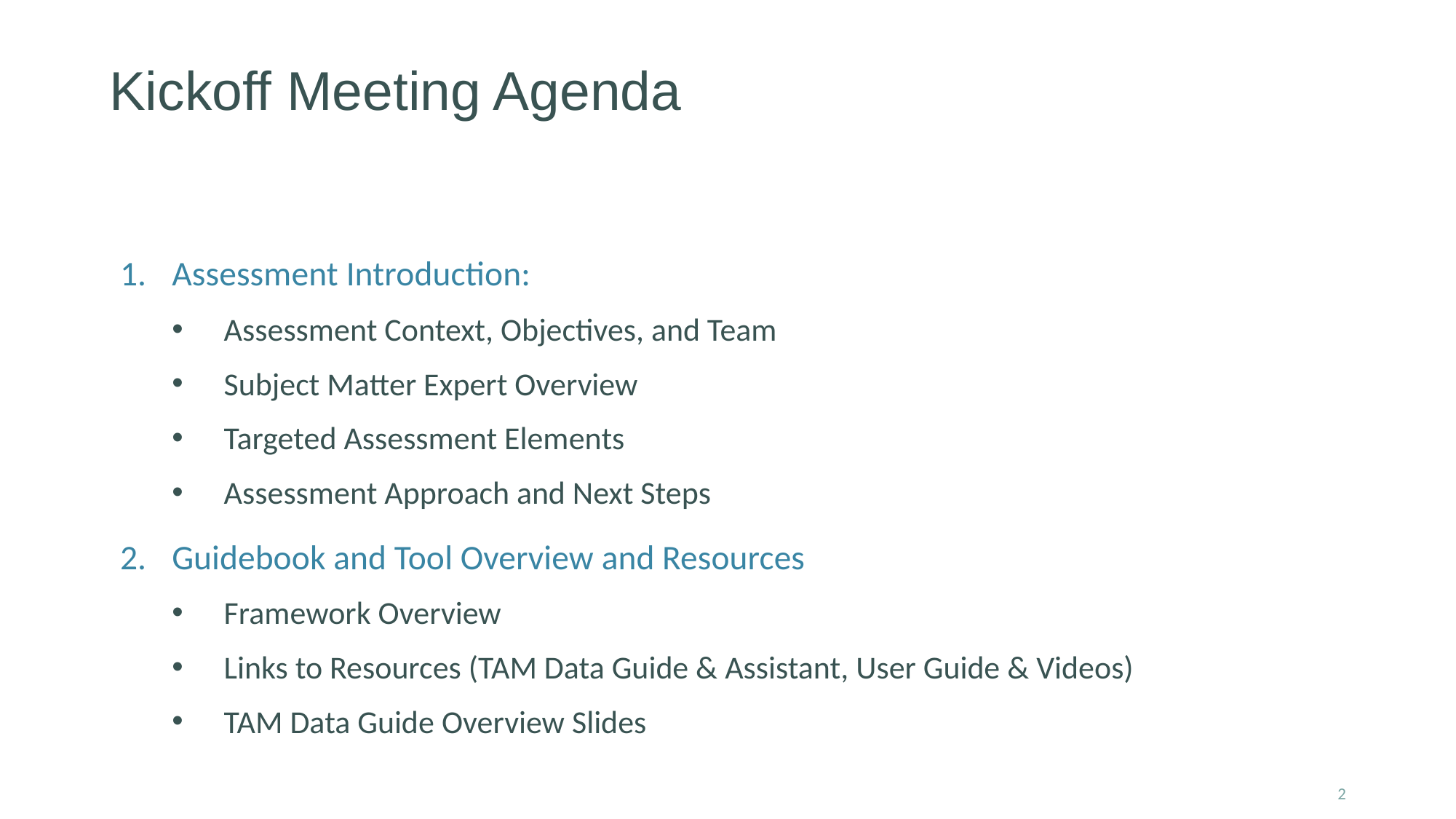

# Kickoff Meeting Agenda
Assessment Introduction:
Assessment Context, Objectives, and Team
Subject Matter Expert Overview
Targeted Assessment Elements
Assessment Approach and Next Steps
Guidebook and Tool Overview and Resources
Framework Overview
Links to Resources (TAM Data Guide & Assistant, User Guide & Videos)
TAM Data Guide Overview Slides